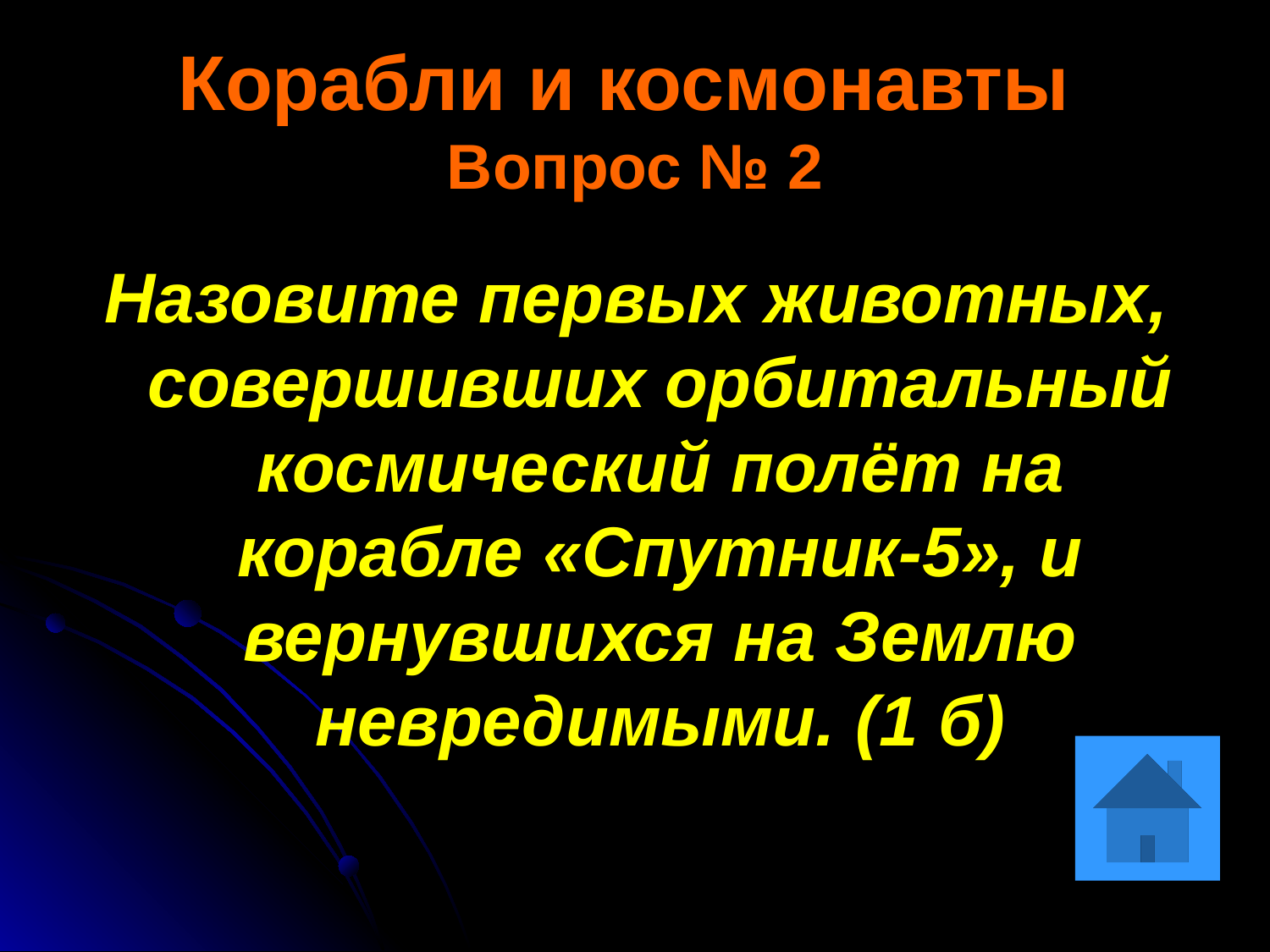

# Корабли и космонавты Вопрос № 2
Назовите первых животных, совершивших орбитальный космический полёт на корабле «Спутник-5», и вернувшихся на Землю невредимыми. (1 б)